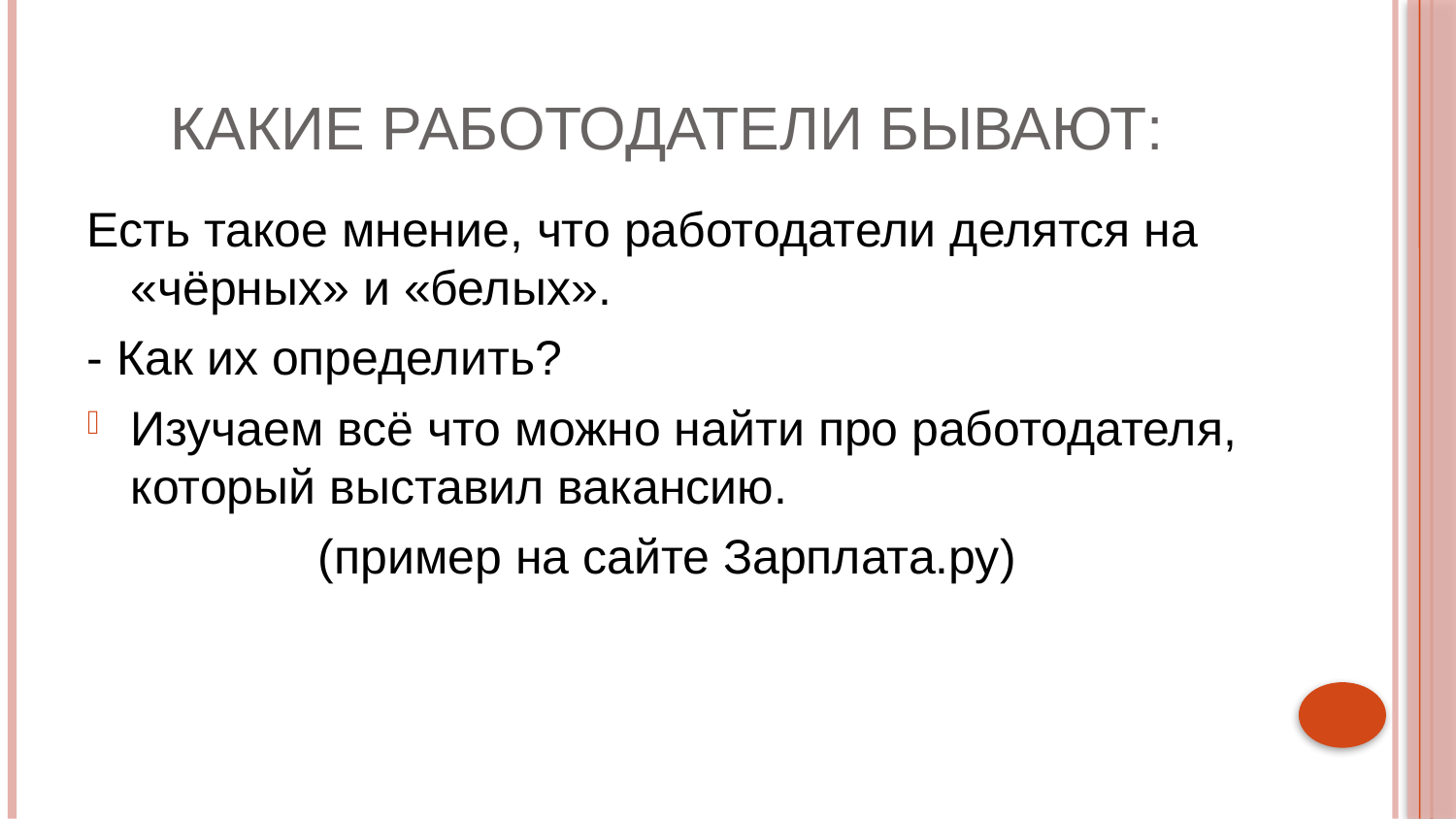

# Какие работодатели бывают:
Есть такое мнение, что работодатели делятся на «чёрных» и «белых».
- Как их определить?
Изучаем всё что можно найти про работодателя, который выставил вакансию.
(пример на сайте Зарплата.ру)